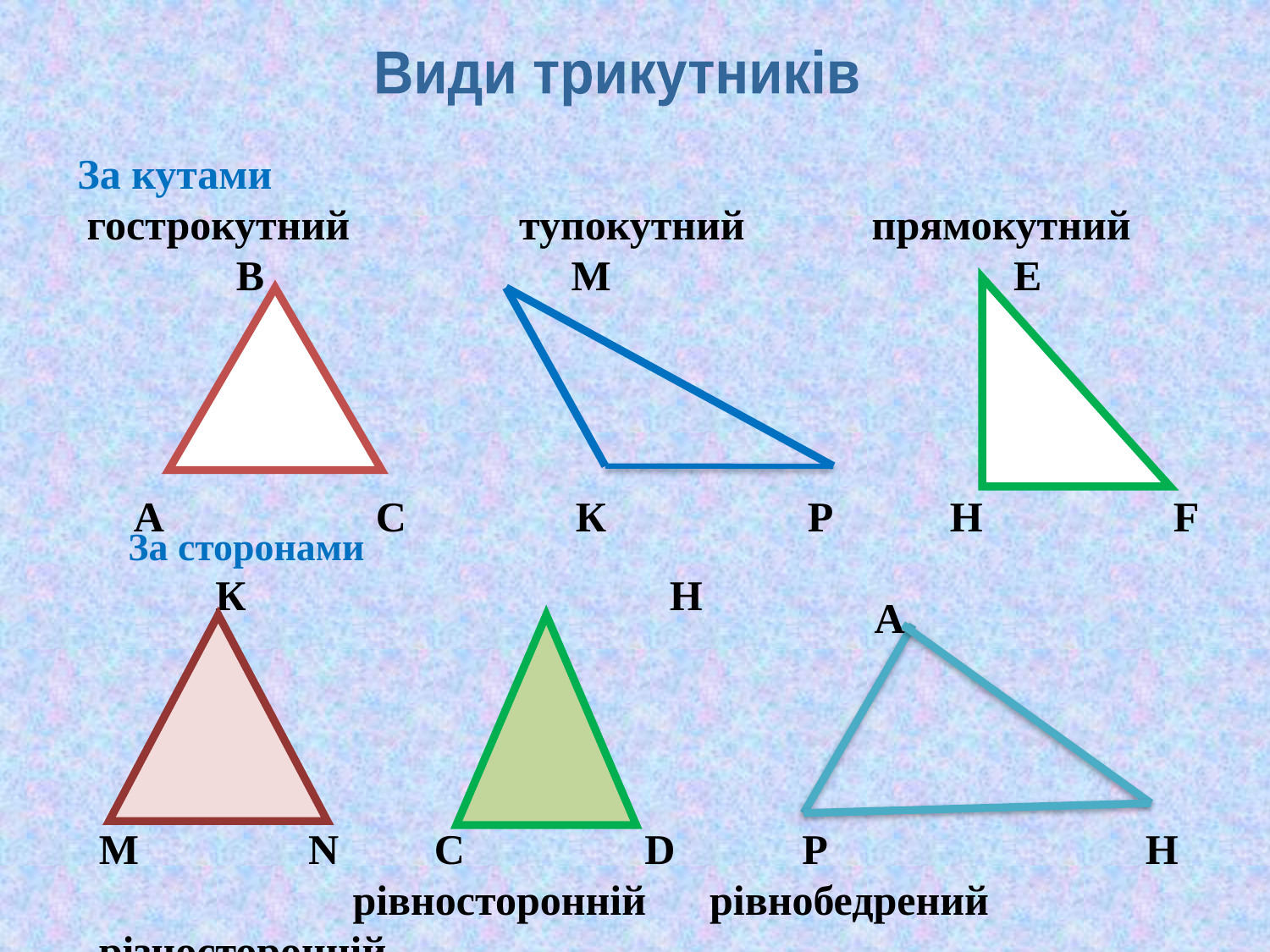

Види трикутників
За кутами
 гострокутний                тупокутний            прямокутний
               В                             М                                      Е

       А                    С                К                   Р           Н                  F

   За сторонами
           К                                        Н

М                N         С                 D            Р                              Н                             рівносторонній      рівнобедрений              різносторонній

 А